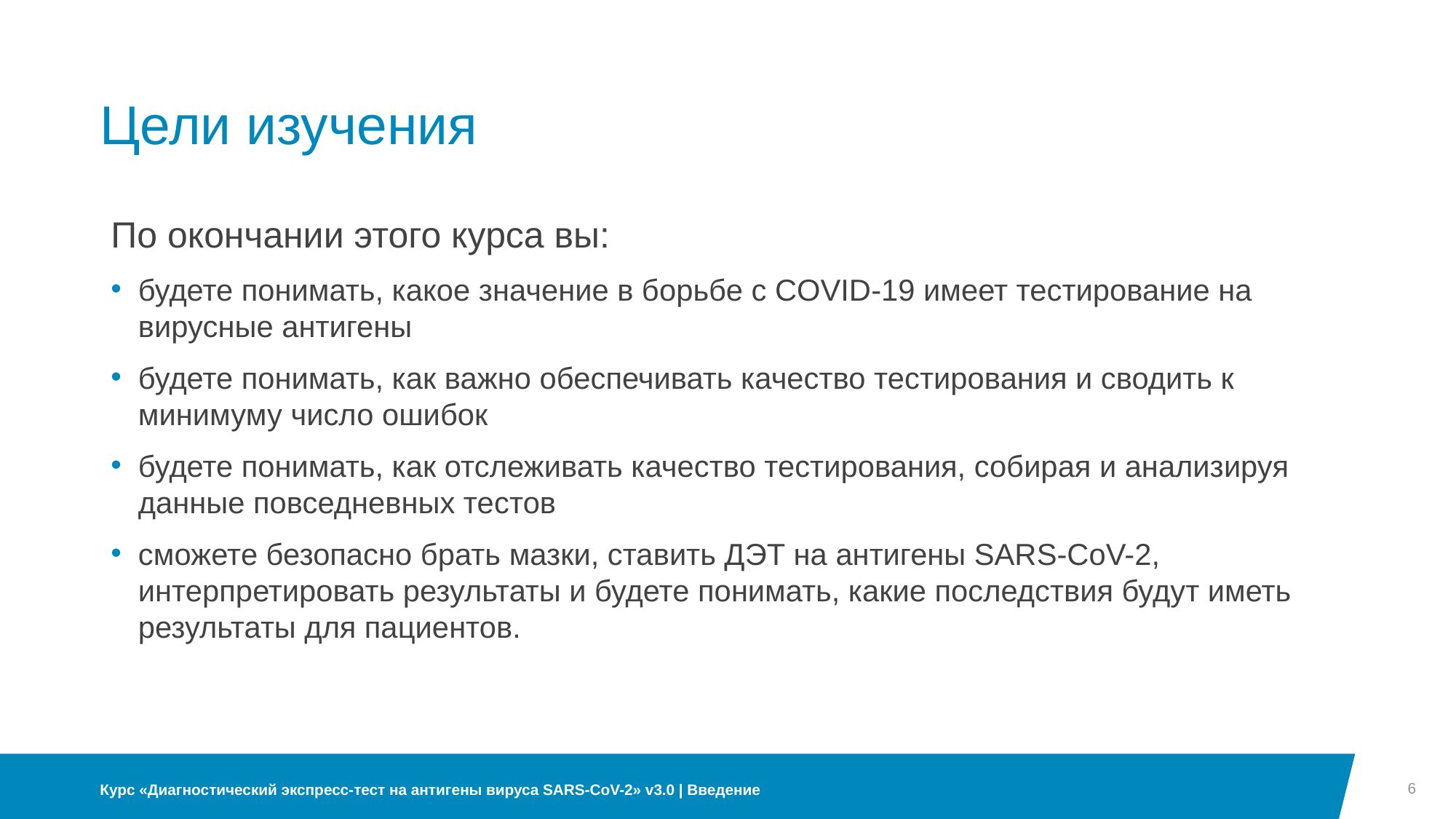

# Цели изучения
По окончании этого курса вы:
будете понимать, какое значение в борьбе с COVID-19 имеет тестирование на вирусные антигены
будете понимать, как важно обеспечивать качество тестирования и сводить к минимуму число ошибок
будете понимать, как отслеживать качество тестирования, собирая и анализируя данные повседневных тестов
сможете безопасно брать мазки, ставить ДЭТ на антигены SARS-CoV-2, интерпретировать результаты и будете понимать, какие последствия будут иметь результаты для пациентов.

6
Курс «Диагностический экспресс-тест на антигены вируса SARS-CoV-2» v3.0 | Введение